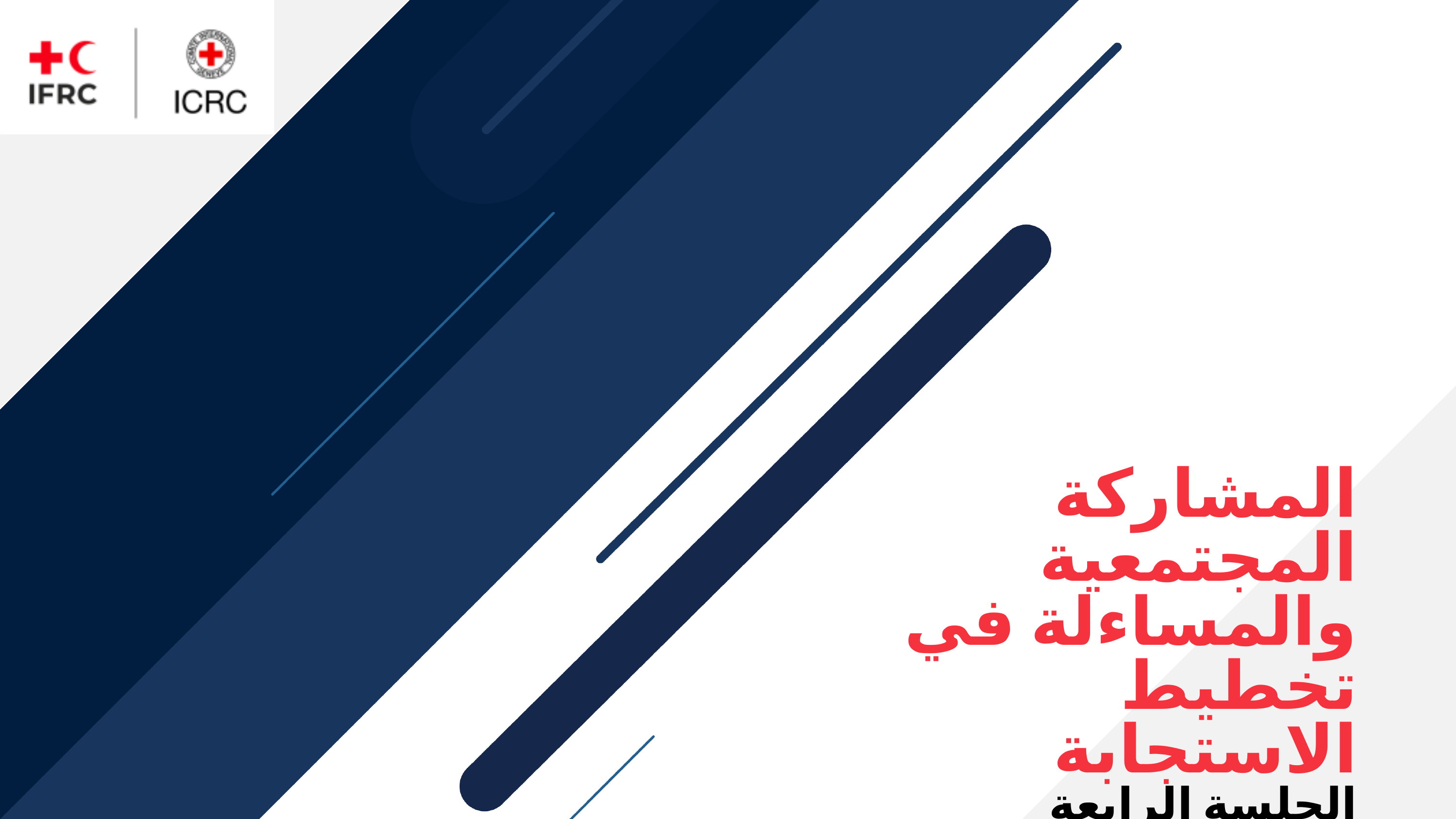

# المشاركة المجتمعية والمساءلة في تخطيط الاستجابة الجلسة الرابعة